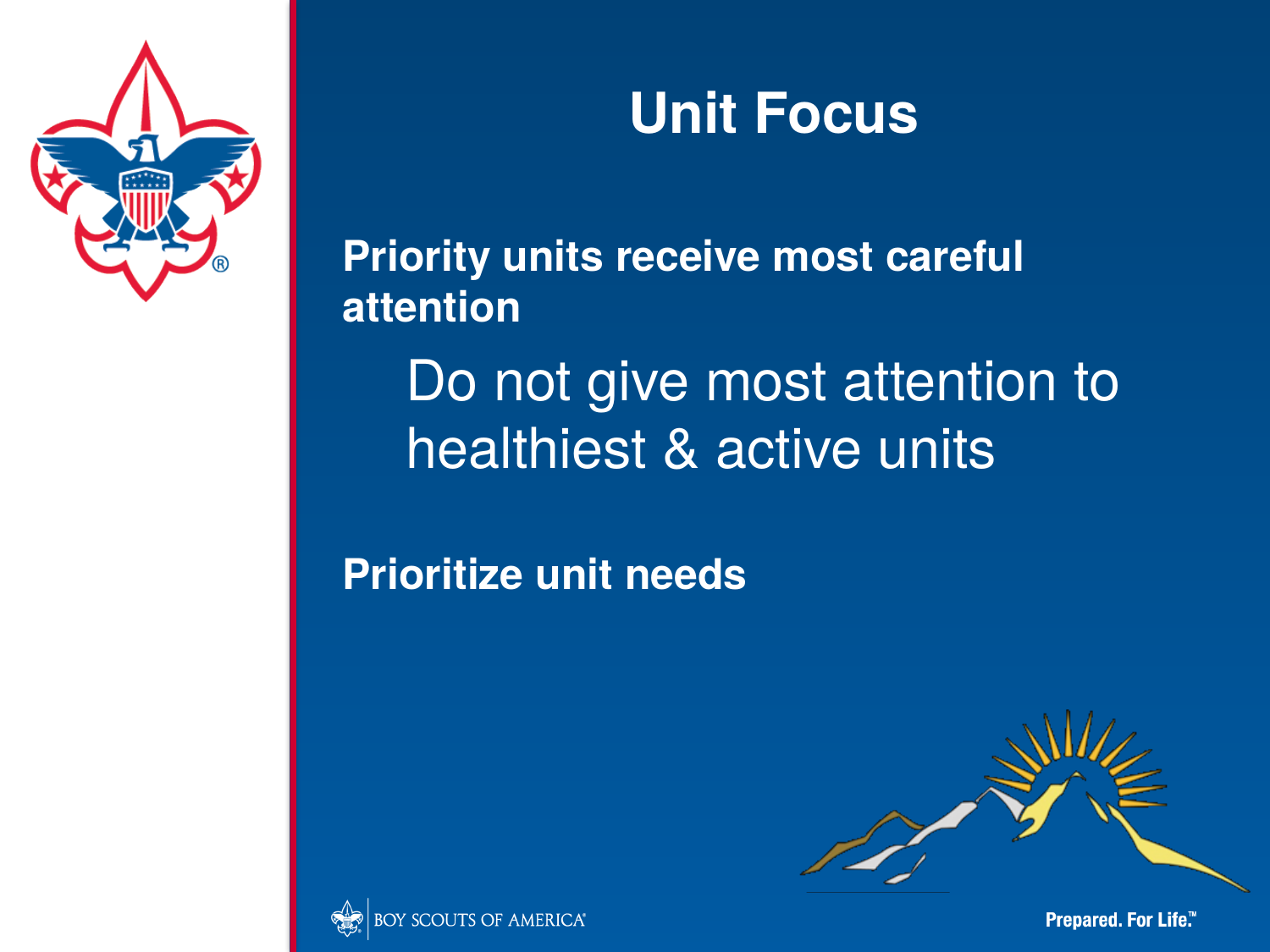

Unit Focus
Priority units receive most careful attention
Do not give most attention to healthiest & active units

Prioritize unit needs